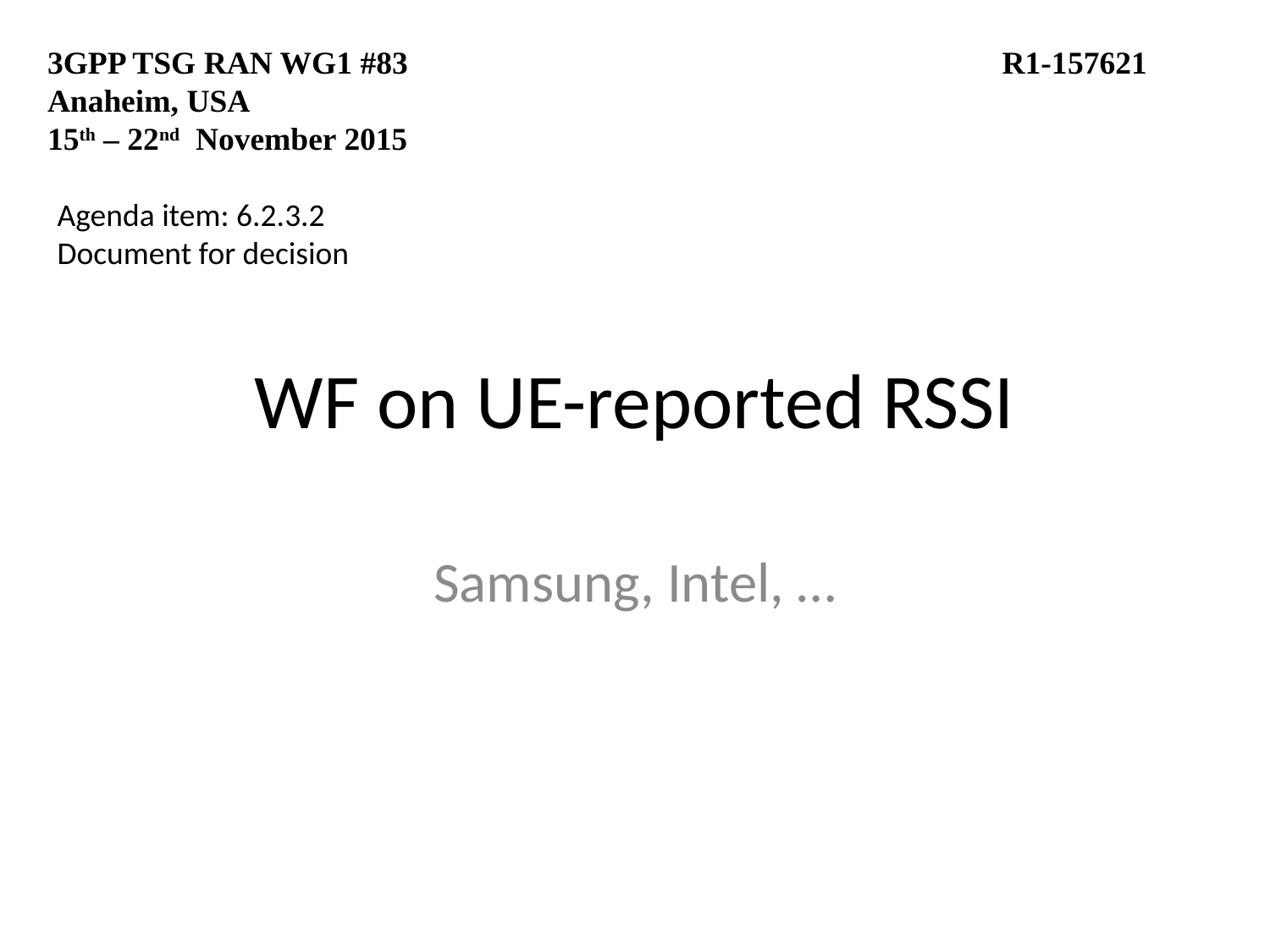

3GPP TSG RAN WG1 #83    			                        R1-157621
Anaheim, USA
15th – 22nd  November 2015
Agenda item: 6.2.3.2
Document for decision
# WF on UE-reported RSSI
Samsung, Intel, …